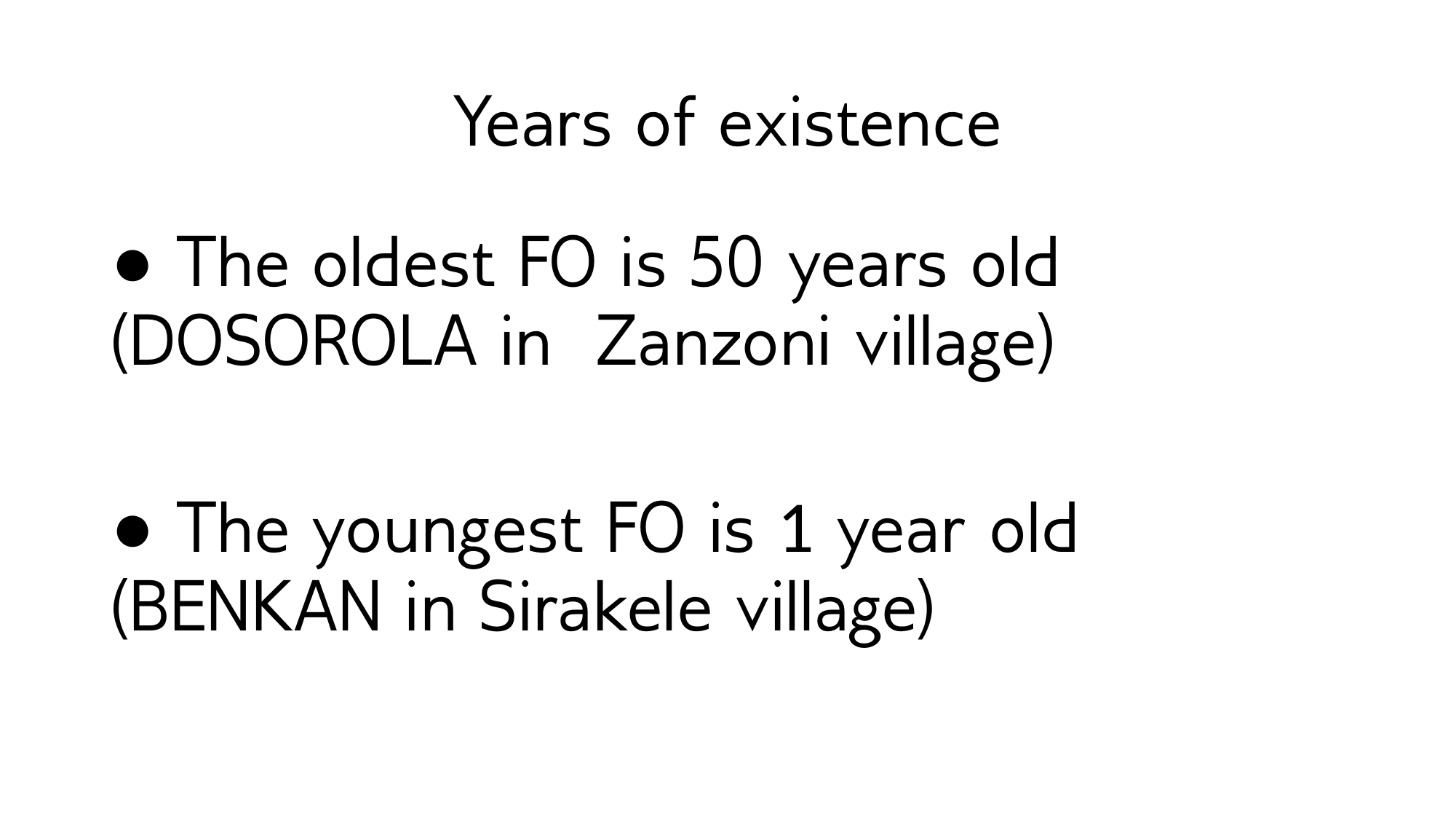

# Years of existence
● The oldest FO is 50 years old (DOSOROLA in  Zanzoni village)

● The youngest FO is 1 year old (BENKAN in Sirakele village)